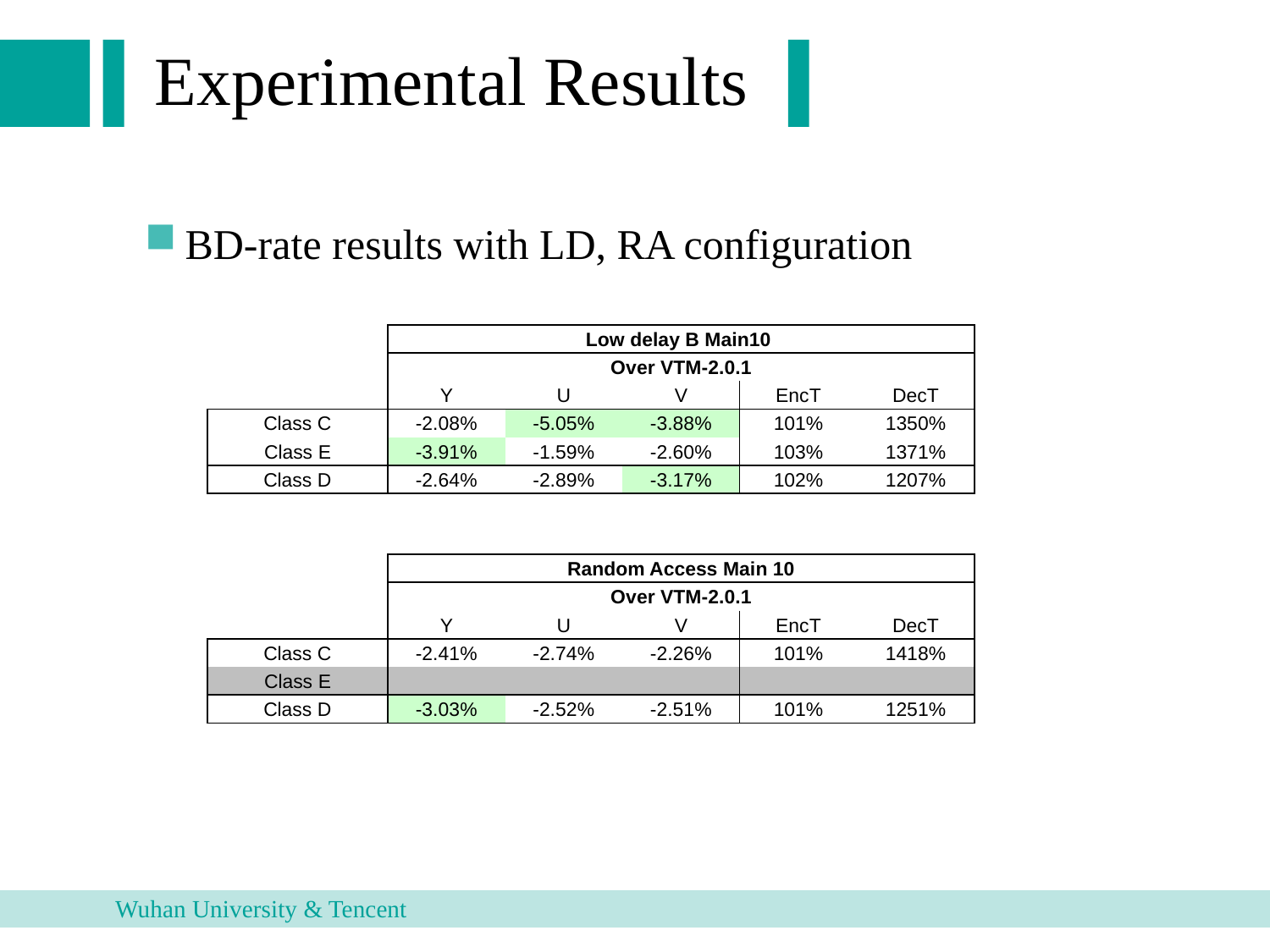

Experimental Results
BD-rate results with LD, RA configuration
|  | Low delay B Main10 |  |  |  |  |
| --- | --- | --- | --- | --- | --- |
|  | Over VTM-2.0.1 |  |  |  |  |
|  | Y | U | V | EncT | DecT |
| Class C | -2.08% | -5.05% | -3.88% | 101% | 1350% |
| Class E | -3.91% | -1.59% | -2.60% | 103% | 1371% |
| Class D | -2.64% | -2.89% | -3.17% | 102% | 1207% |
|  | Random Access Main 10 |  |  |  |  |
| --- | --- | --- | --- | --- | --- |
|  | Over VTM-2.0.1 |  |  |  |  |
|  | Y | U | V | EncT | DecT |
| Class C | -2.41% | -2.74% | -2.26% | 101% | 1418% |
| Class E |  |  |  |  |  |
| Class D | -3.03% | -2.52% | -2.51% | 101% | 1251% |